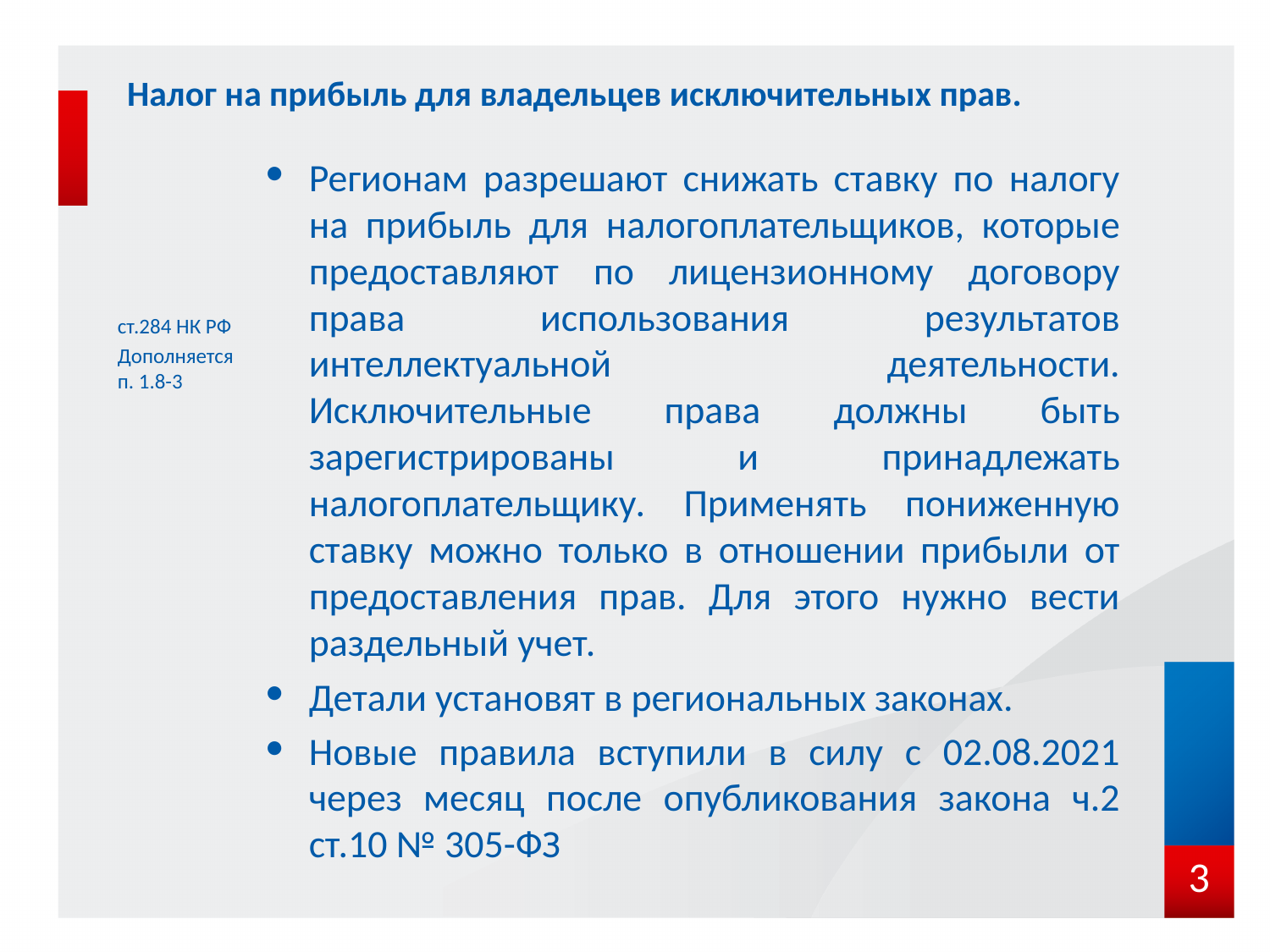

# Налог на прибыль для владельцев исключительных прав.
Регионам разрешают снижать ставку по налогу на прибыль для налогоплательщиков, которые предоставляют по лицензионному договору права использования результатов интеллектуальной деятельности. Исключительные права должны быть зарегистрированы и принадлежать налогоплательщику. Применять пониженную ставку можно только в отношении прибыли от предоставления прав. Для этого нужно вести раздельный учет.
Детали установят в региональных законах.
Новые правила вступили в силу с 02.08.2021 через месяц после опубликования закона ч.2 ст.10 № 305-ФЗ

ст.284 НК РФ
Дополняется п. 1.8-3
3